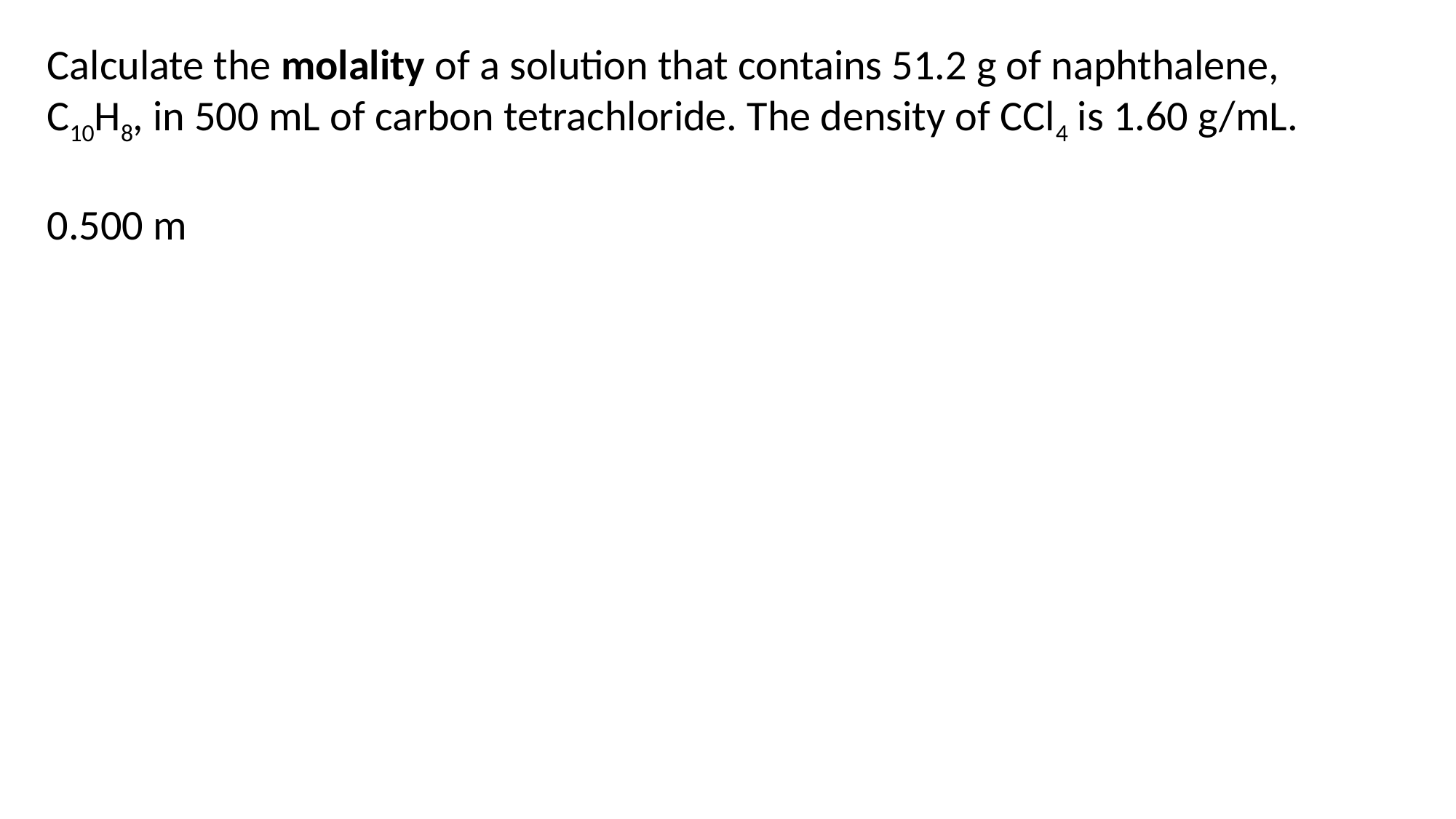

Calculate the molality of a solution that contains 51.2 g of naphthalene, C10H8, in 500 mL of carbon tetrachloride. The density of CCl4 is 1.60 g/mL.

0.500 m